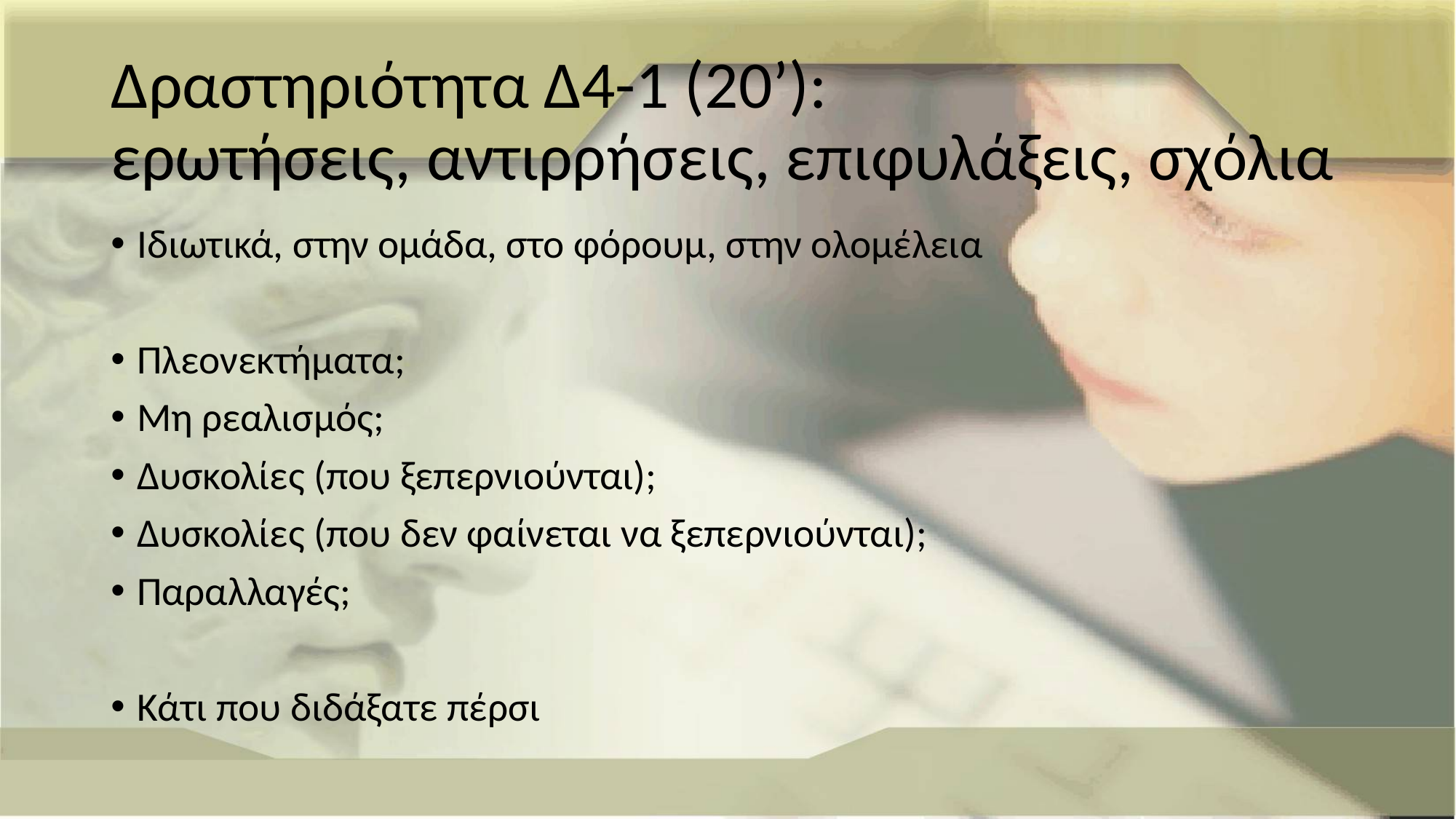

# Δραστηριότητα Δ4-1 (20’): ερωτήσεις, αντιρρήσεις, επιφυλάξεις, σχόλια
Ιδιωτικά, στην ομάδα, στο φόρουμ, στην ολομέλεια

Πλεονεκτήματα;
Μη ρεαλισμός;
Δυσκολίες (που ξεπερνιούνται);
Δυσκολίες (που δεν φαίνεται να ξεπερνιούνται);
Παραλλαγές;

Κάτι που διδάξατε πέρσι